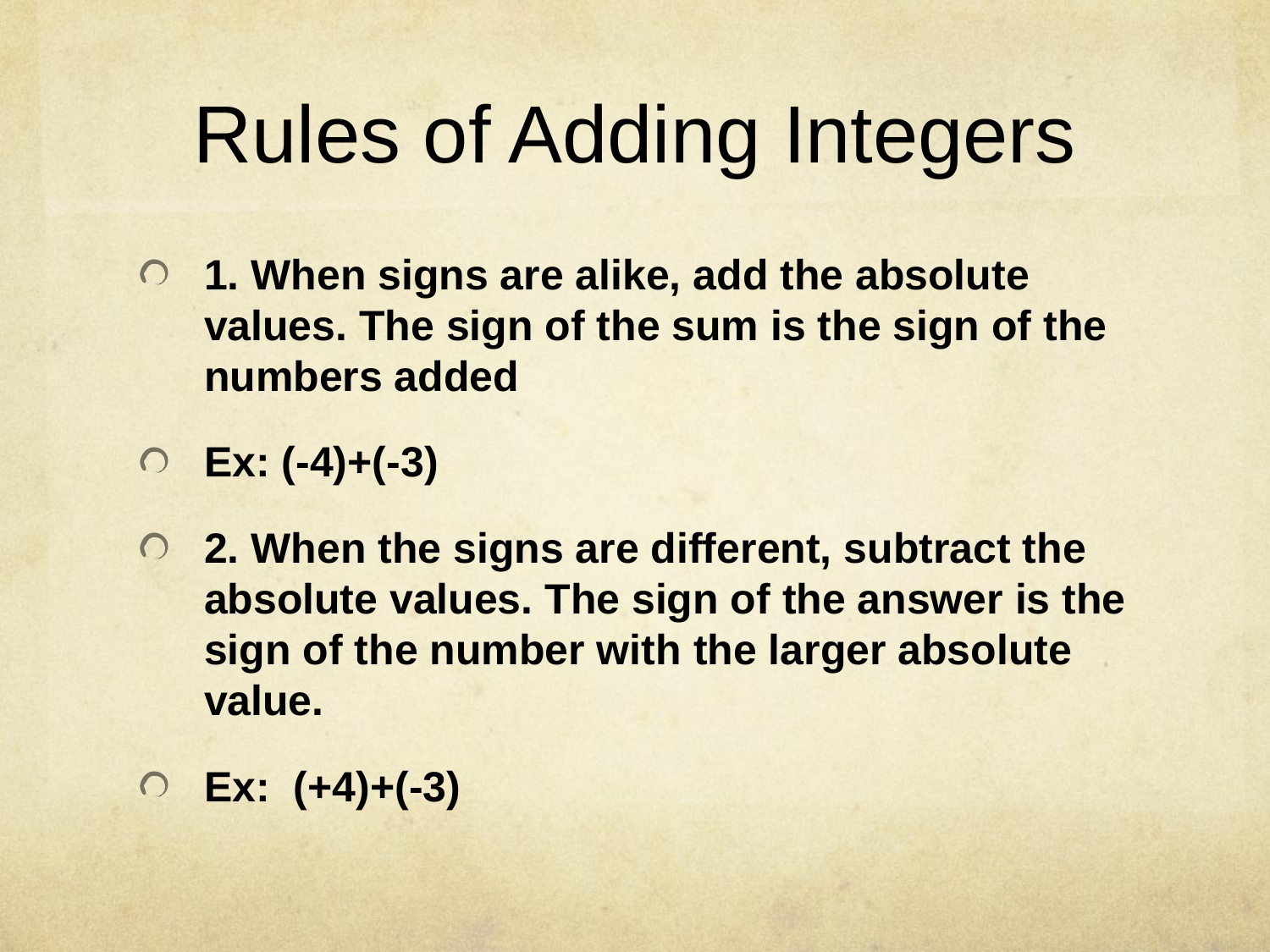

# Rules of Adding Integers
1. When signs are alike, add the absolute values. The sign of the sum is the sign of the numbers added
Ex: (-4)+(-3)
2. When the signs are different, subtract the absolute values. The sign of the answer is the sign of the number with the larger absolute value.
Ex:  (+4)+(-3)